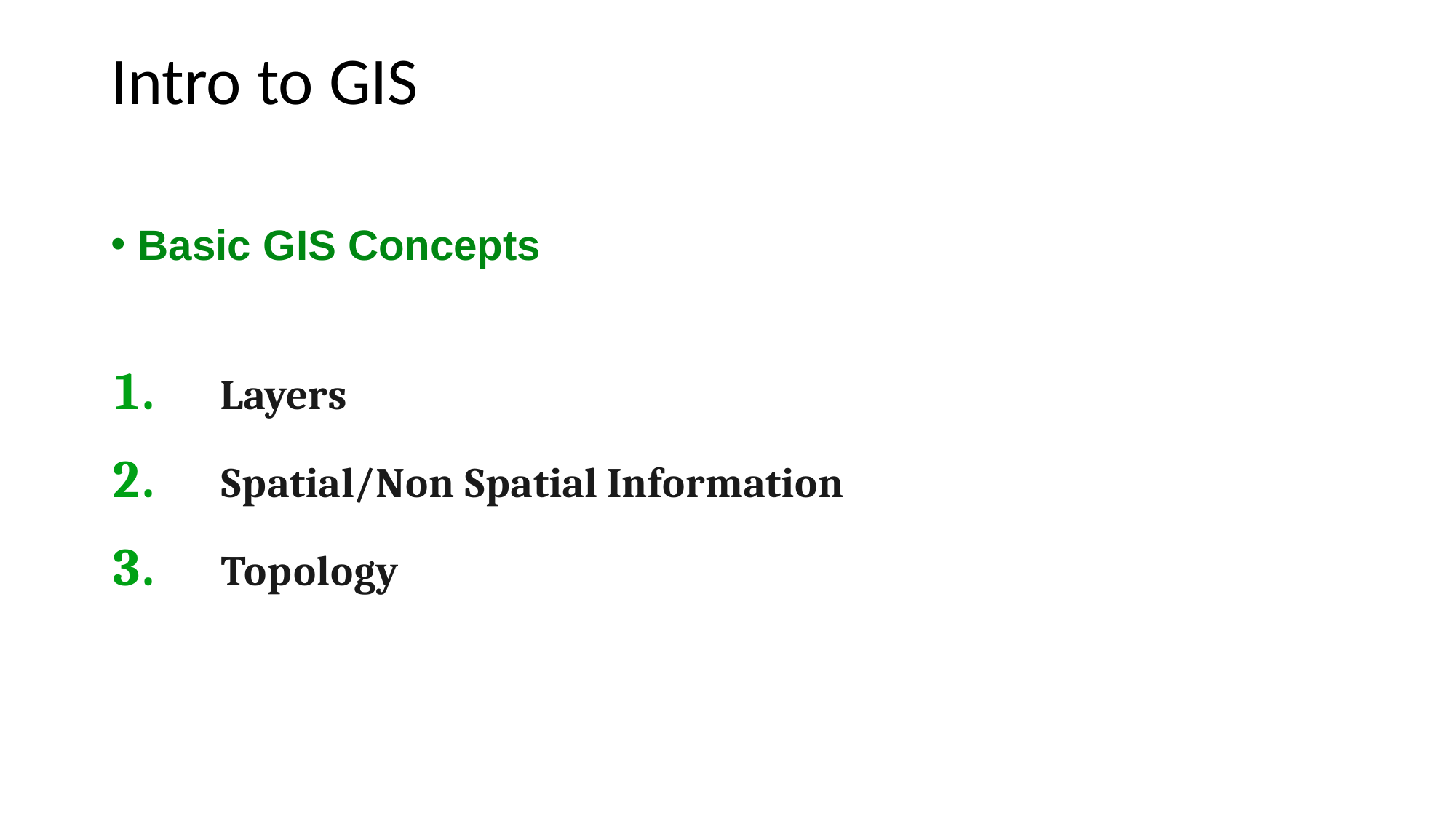

# Intro to GIS
Basic GIS Concepts

Layers
Spatial/Non Spatial Information
Topology